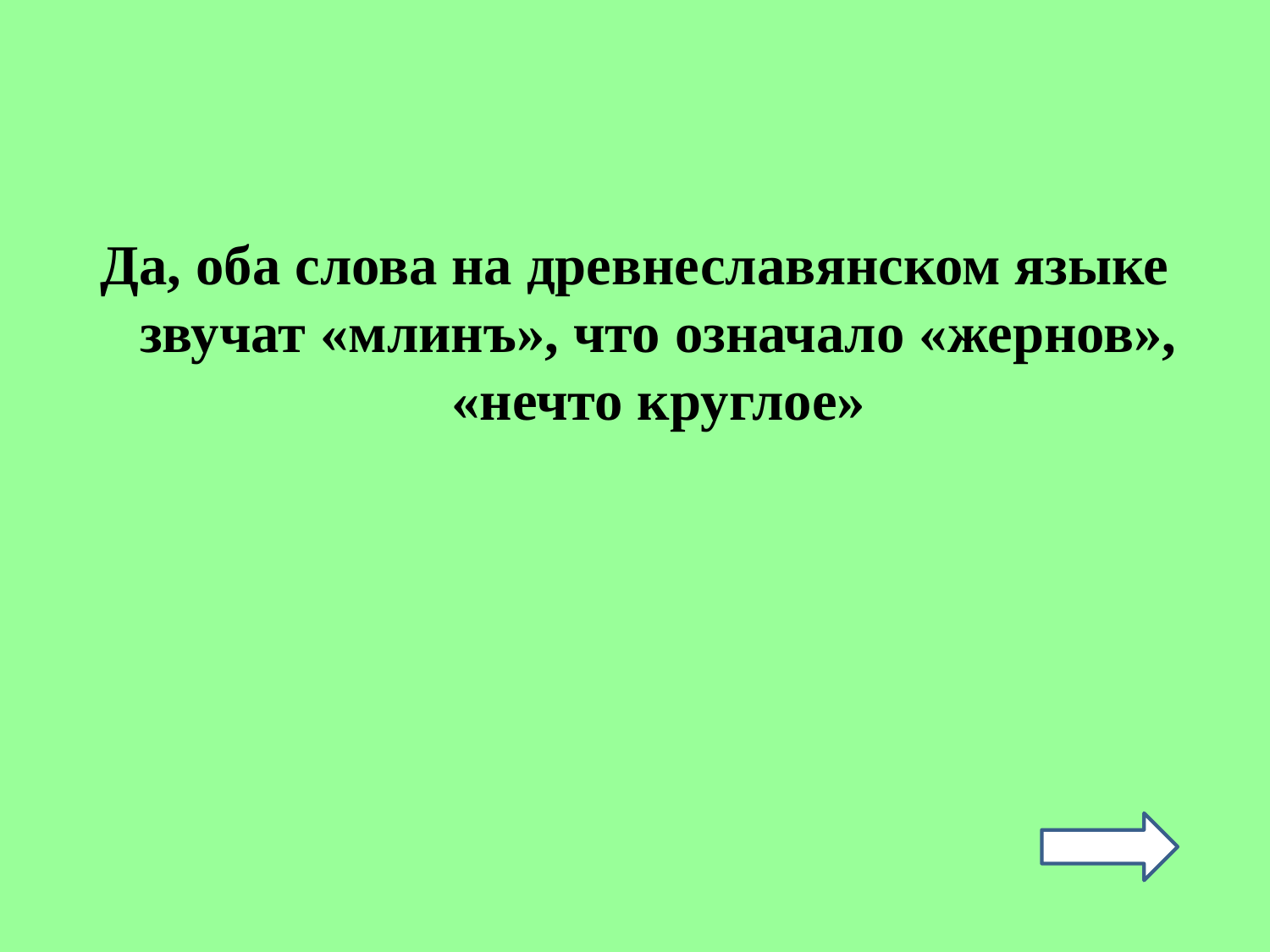

#
Да, оба слова на древнеславянском языке звучат «млинъ», что означало «жернов», «нечто круглое»